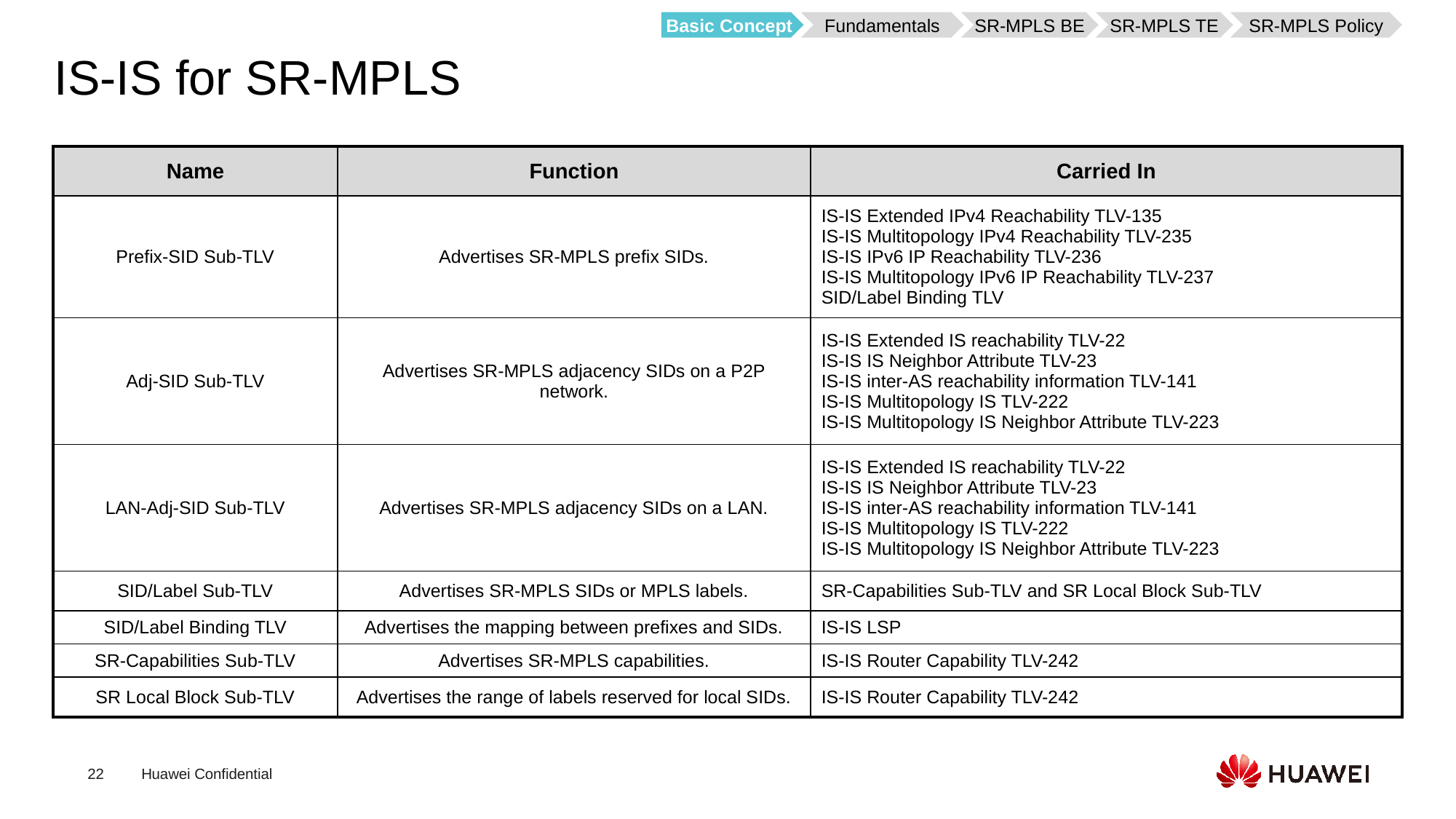

Basic Concept
Fundamentals
SR-MPLS BE
SR-MPLS TE
SR-MPLS Policy
# IS-IS for SR-MPLS
| Name | Function | Carried In |
| --- | --- | --- |
| Prefix-SID Sub-TLV | Advertises SR-MPLS prefix SIDs. | IS-IS Extended IPv4 Reachability TLV-135 IS-IS Multitopology IPv4 Reachability TLV-235 IS-IS IPv6 IP Reachability TLV-236 IS-IS Multitopology IPv6 IP Reachability TLV-237 SID/Label Binding TLV |
| Adj-SID Sub-TLV | Advertises SR-MPLS adjacency SIDs on a P2P network. | IS-IS Extended IS reachability TLV-22 IS-IS IS Neighbor Attribute TLV-23 IS-IS inter-AS reachability information TLV-141 IS-IS Multitopology IS TLV-222 IS-IS Multitopology IS Neighbor Attribute TLV-223 |
| LAN-Adj-SID Sub-TLV | Advertises SR-MPLS adjacency SIDs on a LAN. | IS-IS Extended IS reachability TLV-22 IS-IS IS Neighbor Attribute TLV-23 IS-IS inter-AS reachability information TLV-141 IS-IS Multitopology IS TLV-222 IS-IS Multitopology IS Neighbor Attribute TLV-223 |
| SID/Label Sub-TLV | Advertises SR-MPLS SIDs or MPLS labels. | SR-Capabilities Sub-TLV and SR Local Block Sub-TLV |
| SID/Label Binding TLV | Advertises the mapping between prefixes and SIDs. | IS-IS LSP |
| SR-Capabilities Sub-TLV | Advertises SR-MPLS capabilities. | IS-IS Router Capability TLV-242 |
| SR Local Block Sub-TLV | Advertises the range of labels reserved for local SIDs. | IS-IS Router Capability TLV-242 |